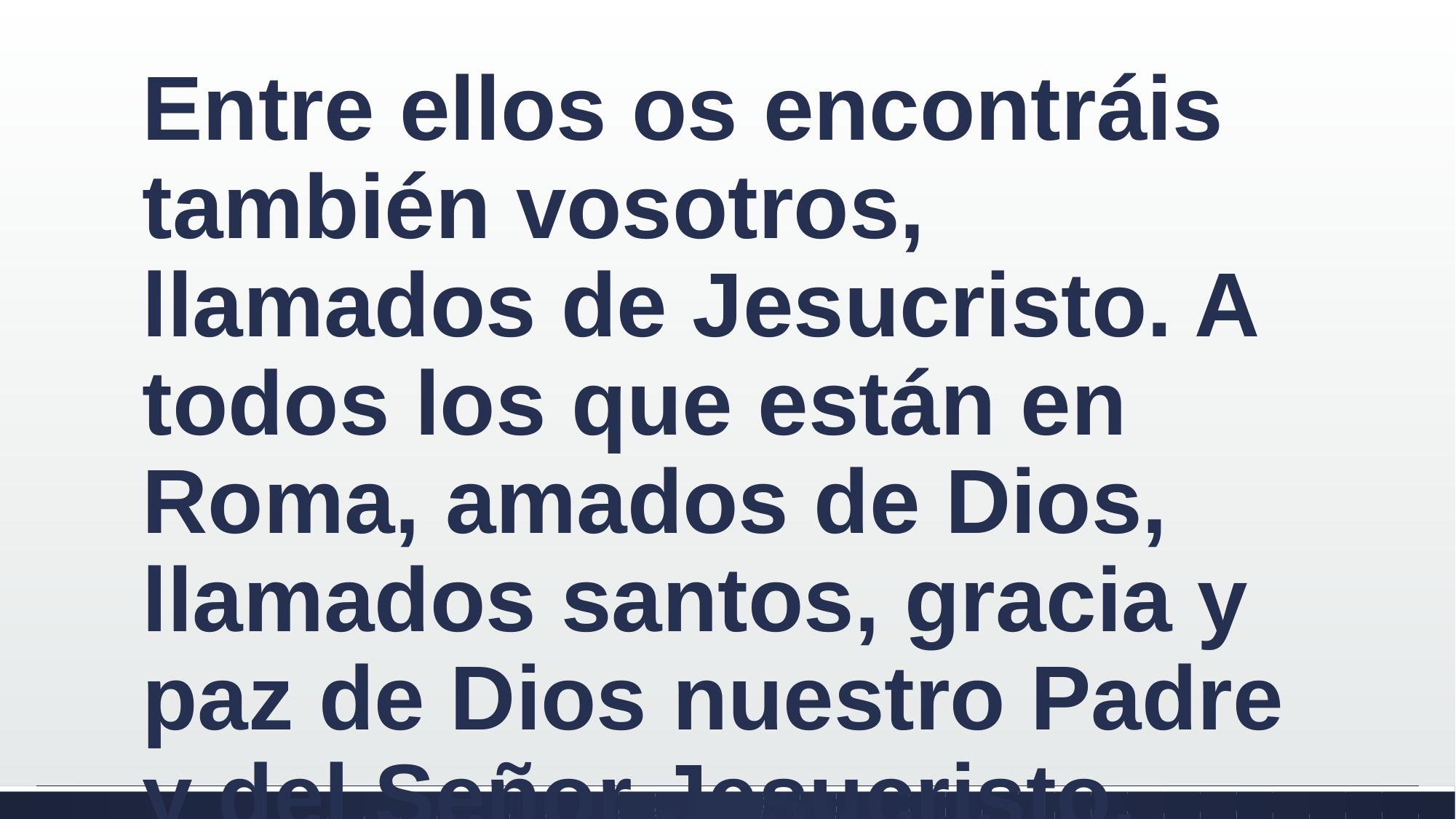

Entre ellos os encontráis también vosotros, llamados de Jesucristo. A todos los que están en Roma, amados de Dios, llamados santos, gracia y paz de Dios nuestro Padre y del Señor Jesucristo.
#